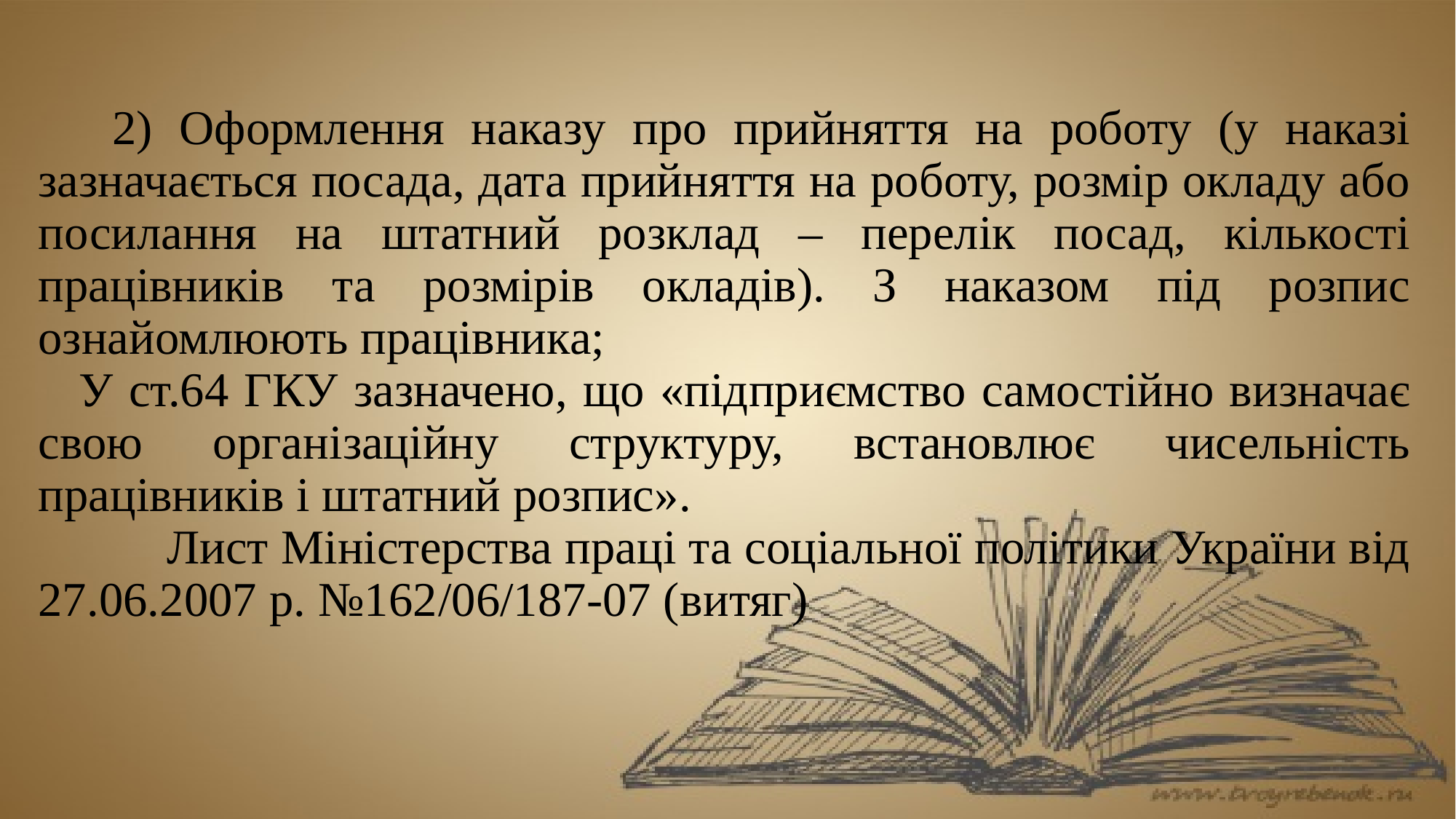

2) Оформлення наказу про прийняття на роботу (у наказі зазначається посада, дата прийняття на роботу, розмір окладу або посилання на штатний розклад – перелік посад, кількості працівників та розмірів окладів). З наказом під розпис ознайомлюють працівника;
У ст.64 ГКУ зазначено, що «підприємство самостійно визначає свою організаційну структуру, встановлює чисельність працівників і штатний розпис».
       Лист Міністерства праці та соціальної політики України від 27.06.2007 р. №162/06/187-07 (витяг)